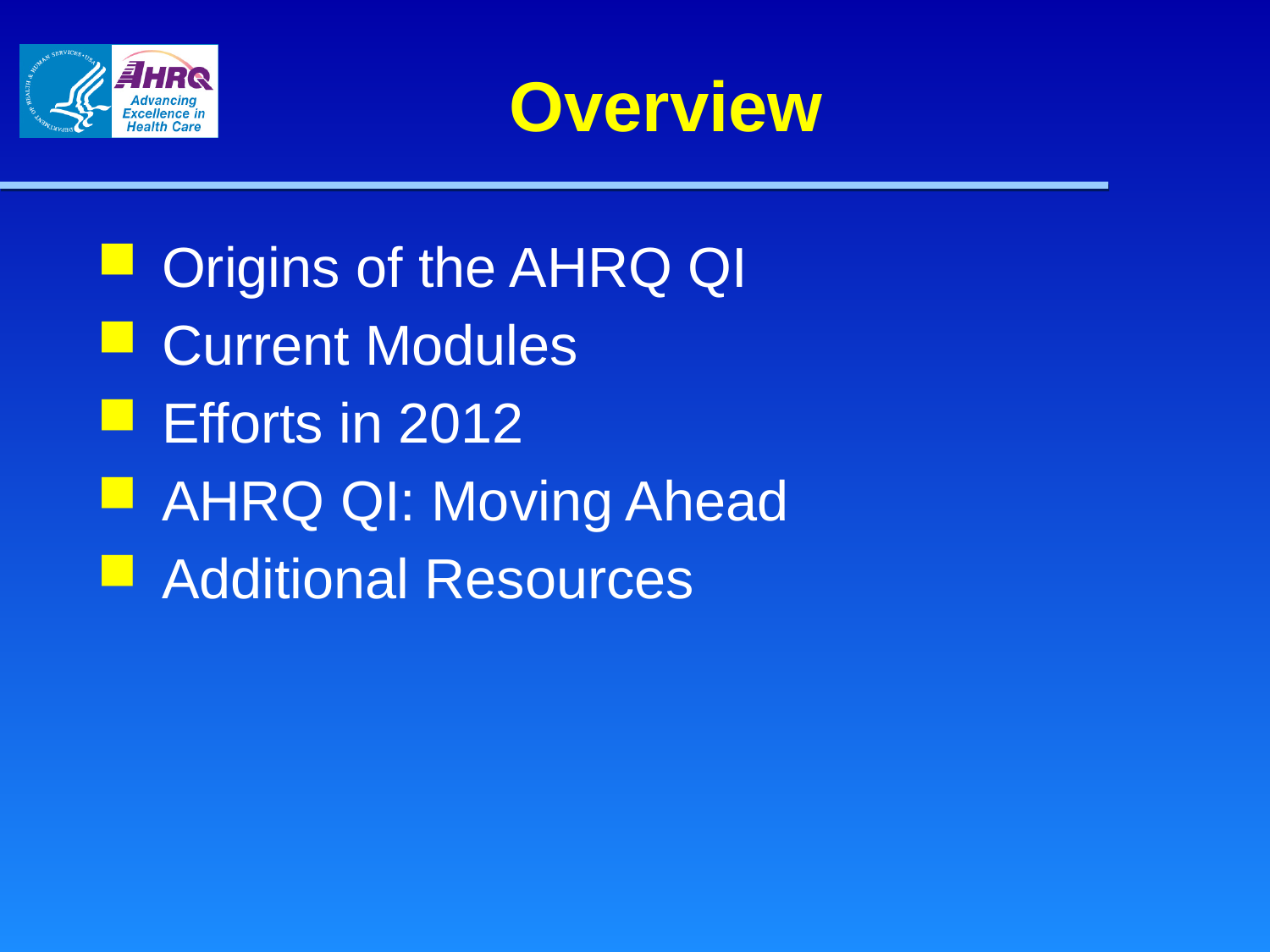

# Overview
Origins of the AHRQ QI
Current Modules
Efforts in 2012
AHRQ QI: Moving Ahead
Additional Resources